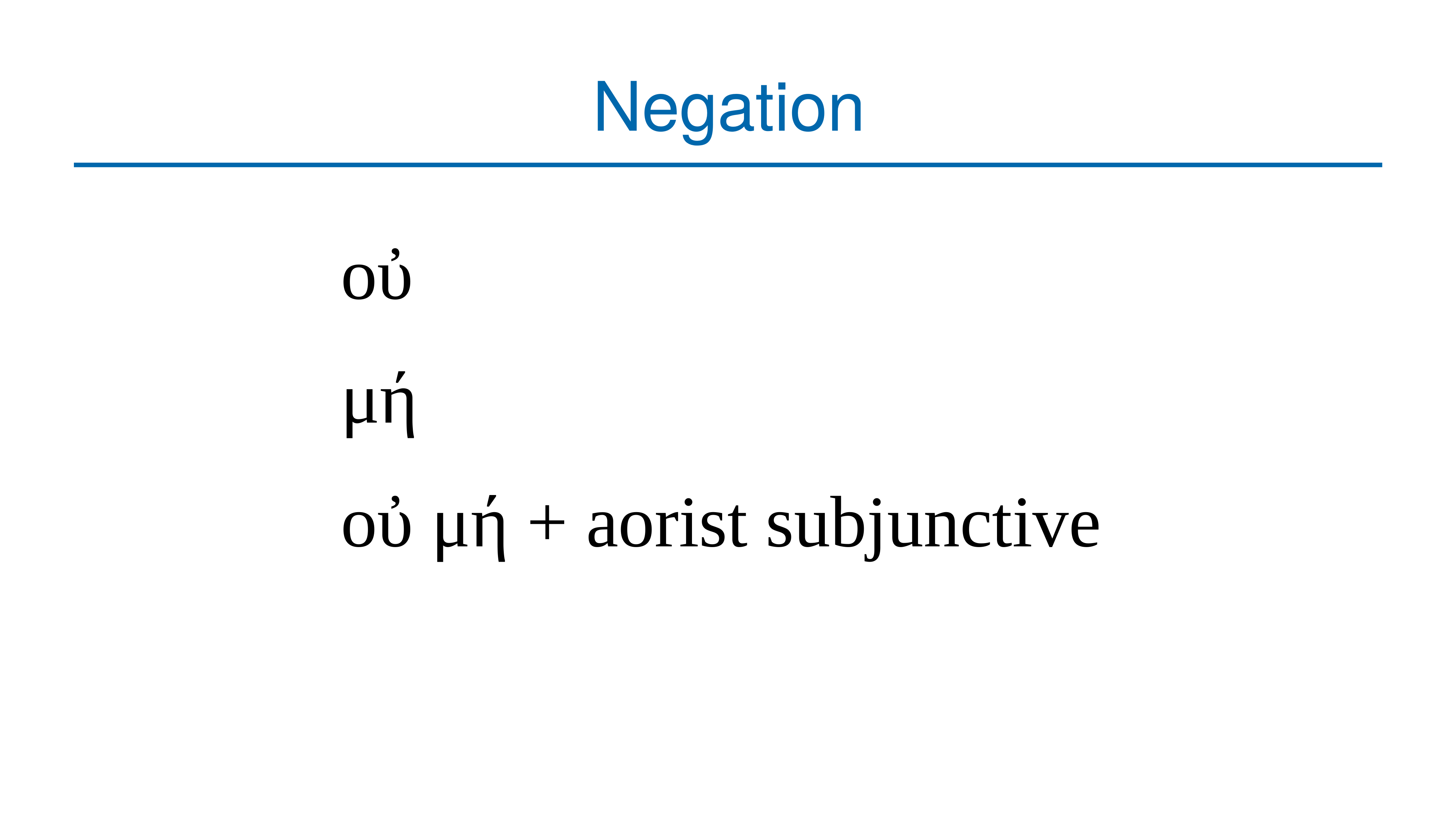

# Negation
οὐ
μή
οὐ μή + aorist subjunctive